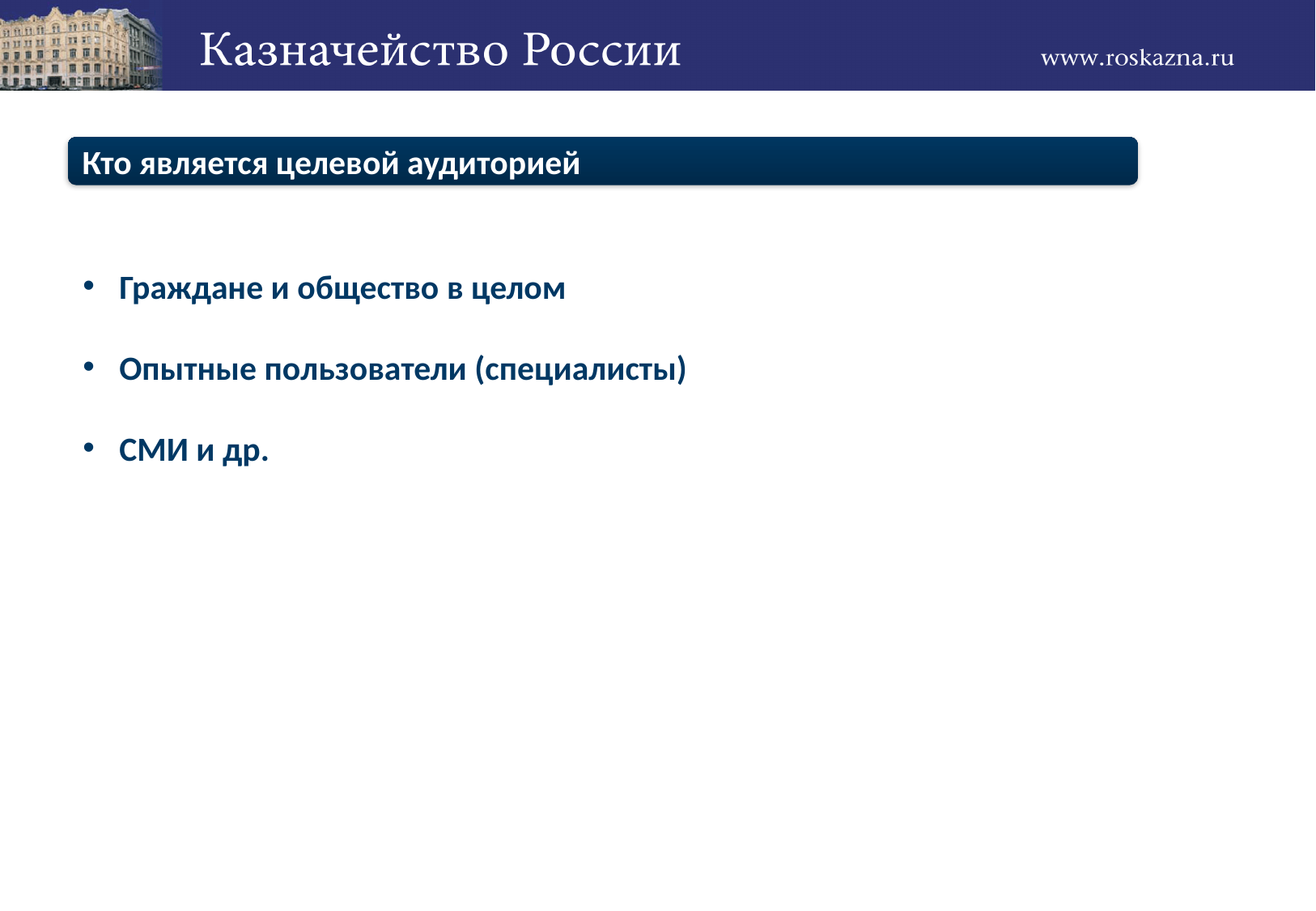

Кто является целевой аудиторией

 Граждане и общество в целом

 Опытные пользователи (специалисты)

 СМИ и др.
Три вопроса